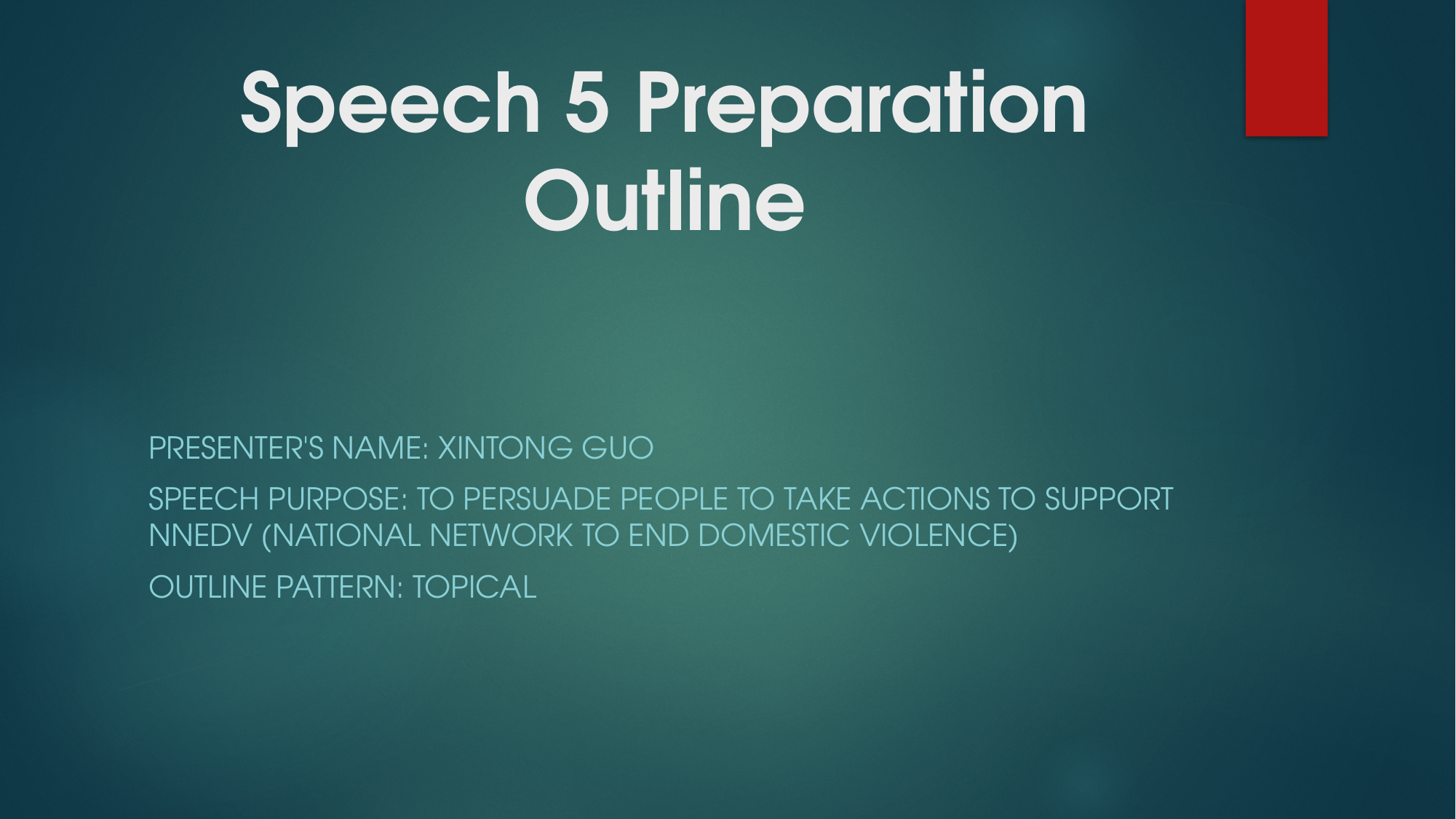

# Speech 5 Preparation Outline
Presenter's Name: Xintong Guo
Speech Purpose: To persuade people to take actions to support NNEDV (National Network to End Domestic Violence)
Outline Pattern: Topical